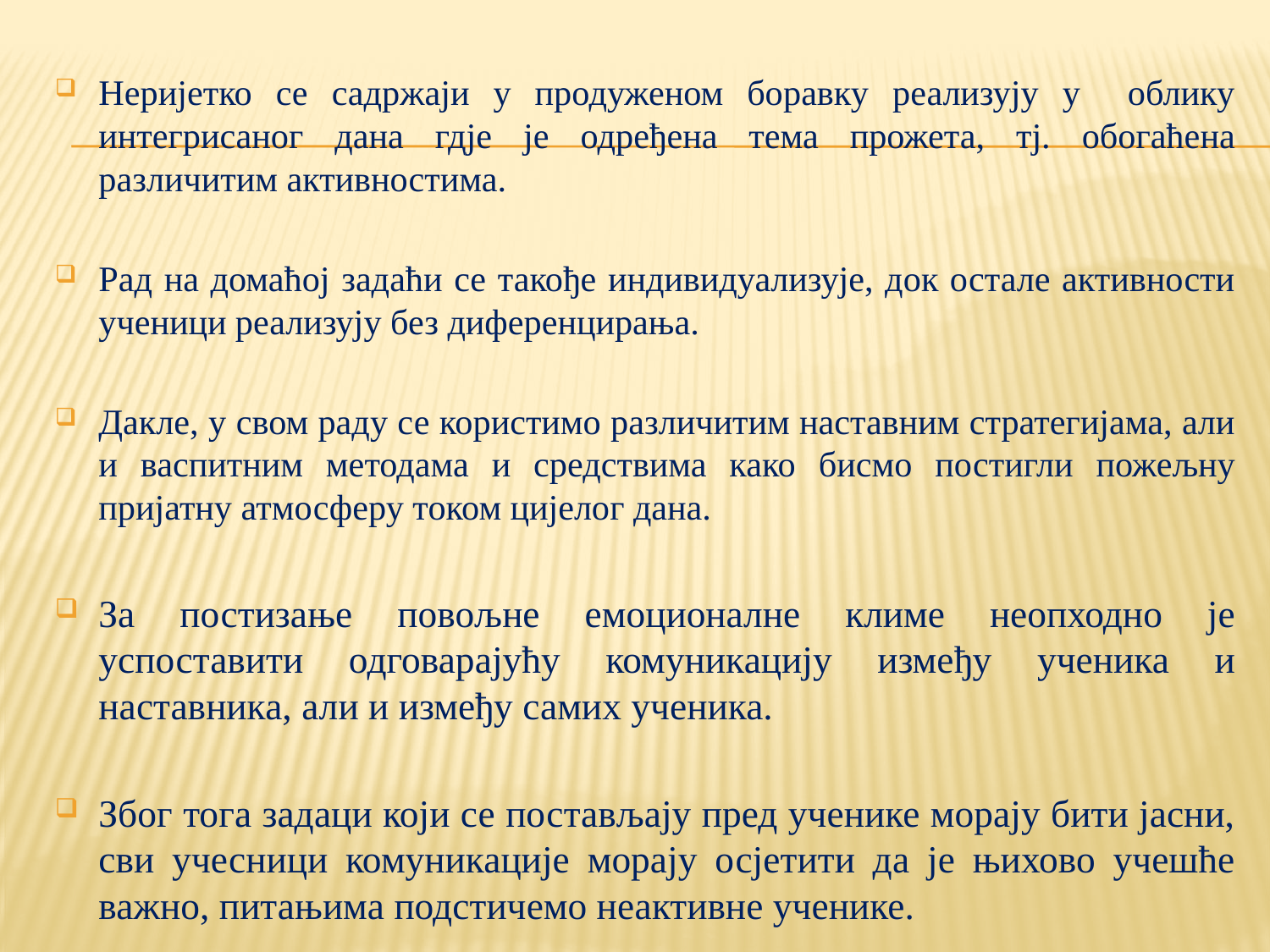

#
Неријетко се садржаји у продуженом боравку реализују у  облику интегрисаног дана гдје је одређена тема прожета, тј. обогаћена различитим активностима.

Рад на домаћој задаћи се такође индивидуализује, док остале активности ученици реализују без диференцирања.

Дакле, у свом раду се користимо различитим наставним стратегијама, али и васпитним методама и средствима како бисмо постигли пожељну пријатну атмосферу током цијелог дана.

За постизање повољне емоционалне климе неопходно је успоставити одговарајућу комуникацију између ученика и наставника, али и између самих ученика.

Због тога задаци који се постављају пред ученике морају бити јасни, сви учесници комуникације морају осјетити да је њихово учешће важно, питањима подстичемо неактивне ученике.